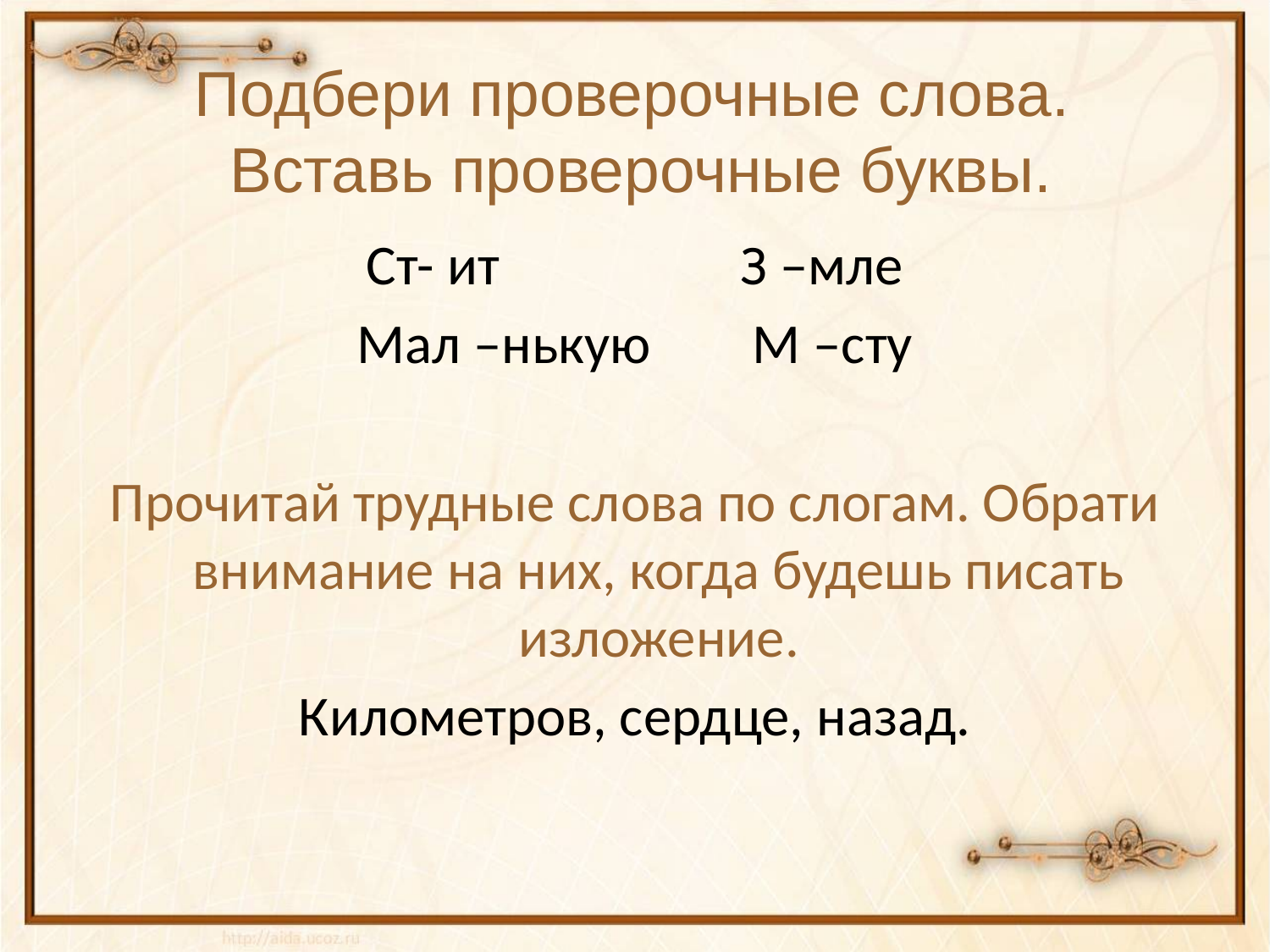

# Подбери проверочные слова. Вставь проверочные буквы.
Ст- ит                   З –мле
Мал –нькую        М –сту

Прочитай трудные слова по слогам. Обрати внимание на них, когда будешь писать изложение.
Километров, сердце, назад.